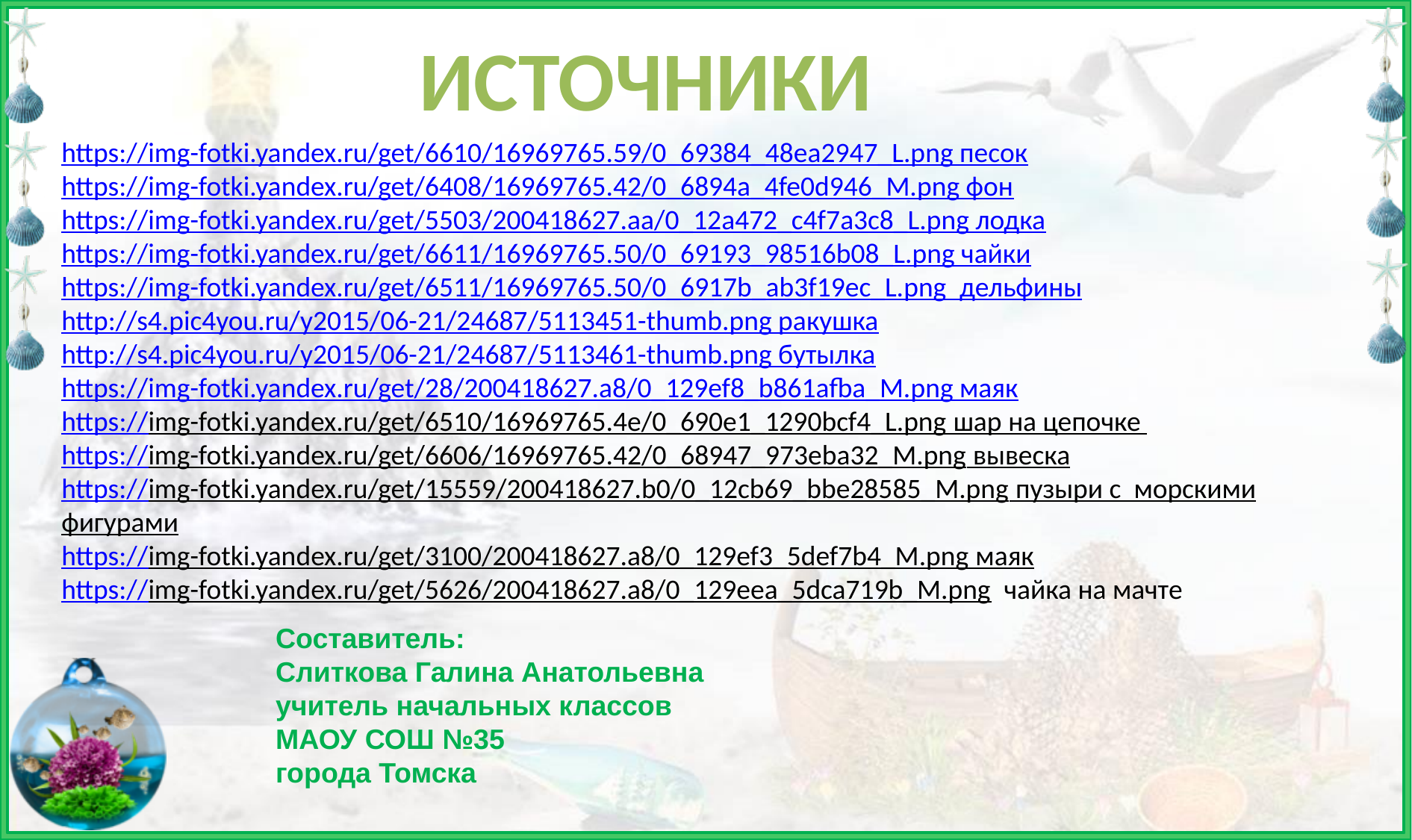

ИСТОЧНИКИ
https://img-fotki.yandex.ru/get/6610/16969765.59/0_69384_48ea2947_L.png песок
https://img-fotki.yandex.ru/get/6408/16969765.42/0_6894a_4fe0d946_M.png фон
https://img-fotki.yandex.ru/get/5503/200418627.aa/0_12a472_c4f7a3c8_L.png лодка
https://img-fotki.yandex.ru/get/6611/16969765.50/0_69193_98516b08_L.png чайки
https://img-fotki.yandex.ru/get/6511/16969765.50/0_6917b_ab3f19ec_L.png  дельфины
http://s4.pic4you.ru/y2015/06-21/24687/5113451-thumb.png ракушка
http://s4.pic4you.ru/y2015/06-21/24687/5113461-thumb.png бутылка
https://img-fotki.yandex.ru/get/28/200418627.a8/0_129ef8_b861afba_M.png маяк
https://img-fotki.yandex.ru/get/6510/16969765.4e/0_690e1_1290bcf4_L.png шар на цепочке
https://img-fotki.yandex.ru/get/6606/16969765.42/0_68947_973eba32_M.png вывеска
https://img-fotki.yandex.ru/get/15559/200418627.b0/0_12cb69_bbe28585_M.png пузыри с  морскими фигурами
https://img-fotki.yandex.ru/get/3100/200418627.a8/0_129ef3_5def7b4_M.png маяк
https://img-fotki.yandex.ru/get/5626/200418627.a8/0_129eea_5dca719b_M.png  чайка на мачте

Составитель:
Слиткова Галина Анатольевна
учитель начальных классов
МАОУ СОШ №35
города Томска